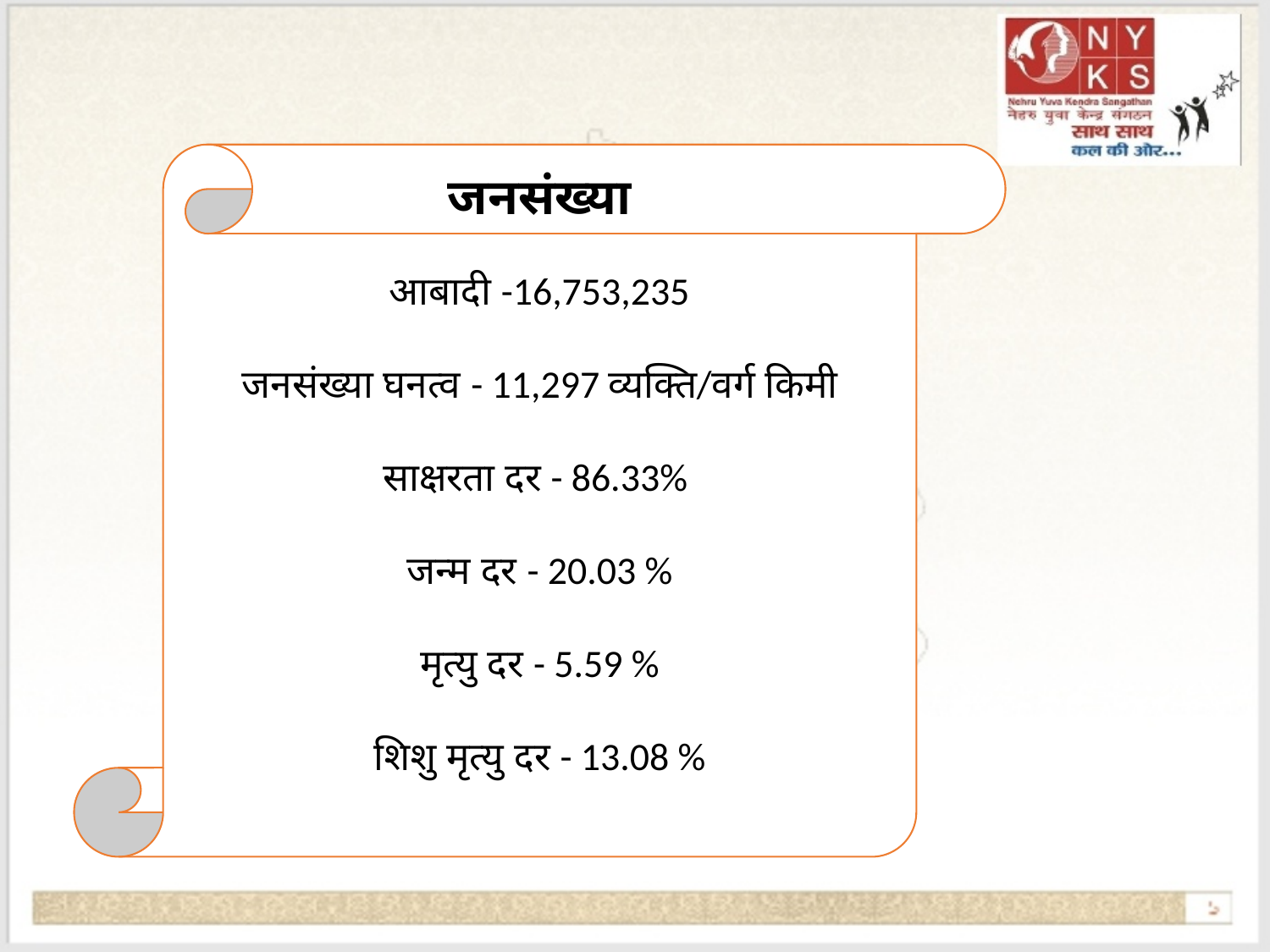

जनसंख्या

आबादी -16,753,235

जनसंख्या घनत्व - 11,297 व्यक्ति/वर्ग किमी

साक्षरता दर - 86.33%

जन्म दर - 20.03 %

मृत्यु दर - 5.59 %

शिशु मृत्यु दर - 13.08 %